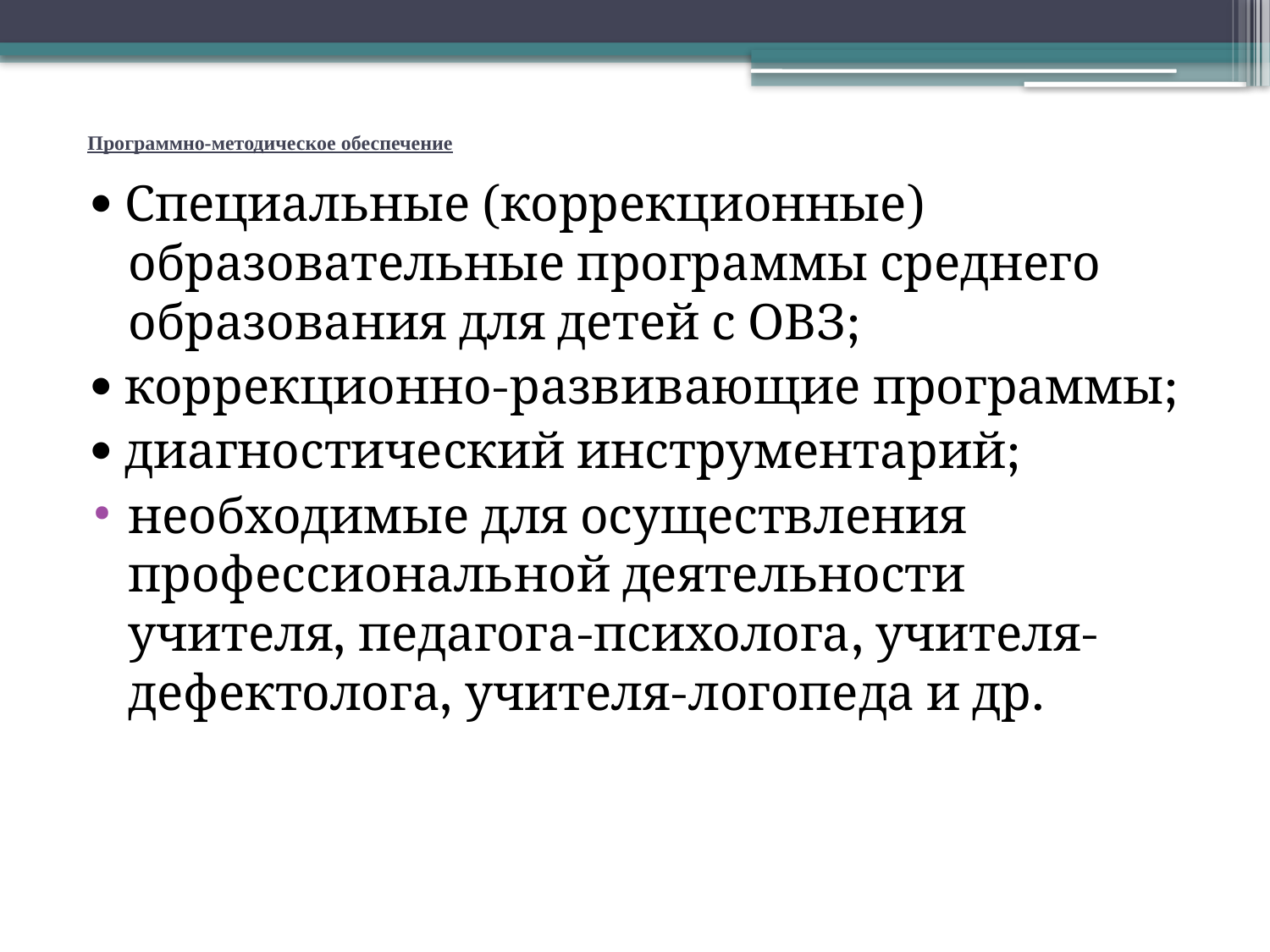

# Программно-методическое обеспечение
• Специальные (коррекционные) образовательные программы среднего образования для детей с ОВЗ;
• коррекционно-развивающие программы;
• диагностический инструментарий;
необходимые для осуществления профессиональной деятельности учителя, педагога-психолога, учителя-дефектолога, учителя-логопеда и др.